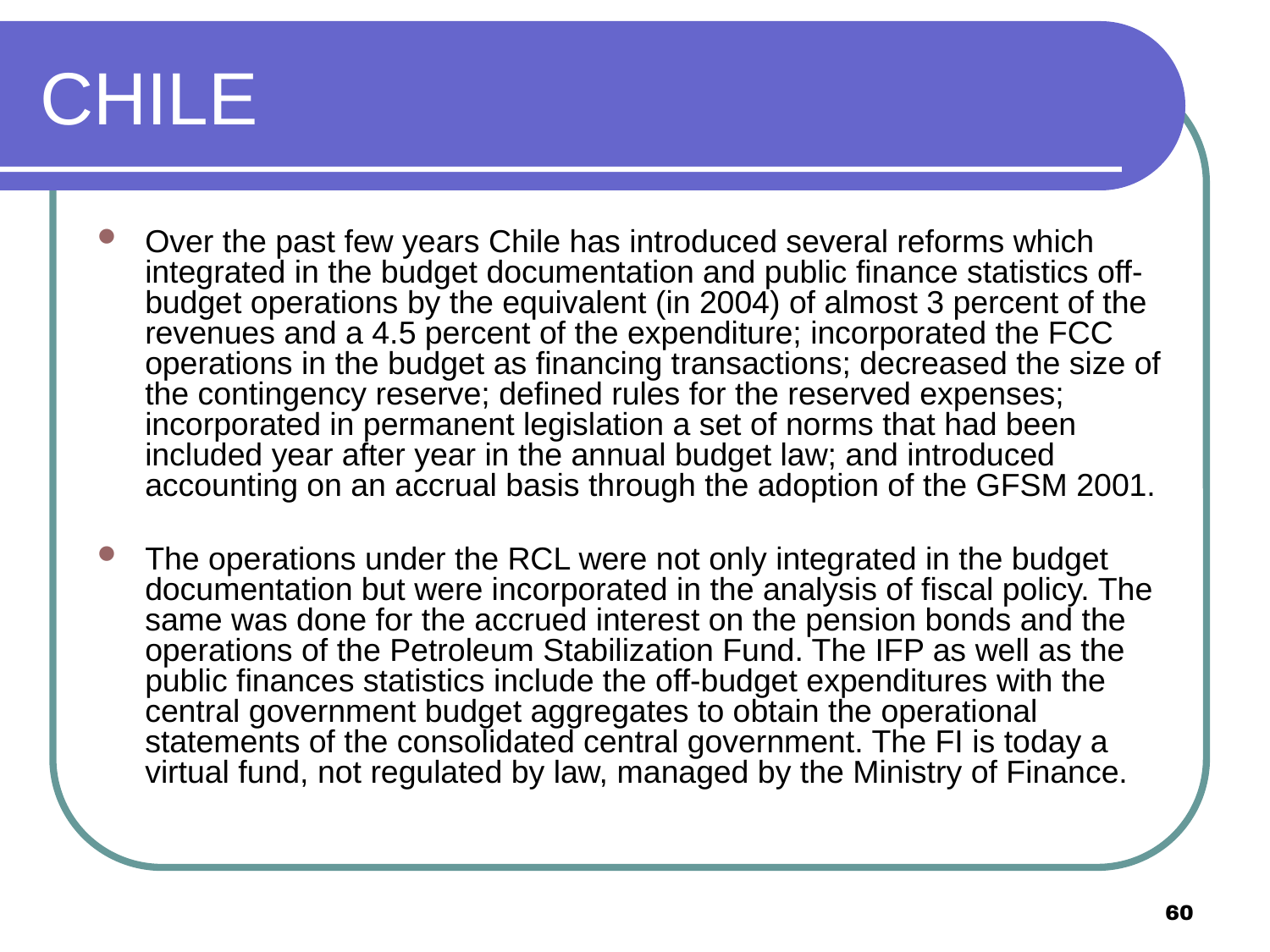

# CHILE
Over the past few years Chile has introduced several reforms which integrated in the budget documentation and public finance statistics off-budget operations by the equivalent (in 2004) of almost 3 percent of the revenues and a 4.5 percent of the expenditure; incorporated the FCC operations in the budget as financing transactions; decreased the size of the contingency reserve; defined rules for the reserved expenses; incorporated in permanent legislation a set of norms that had been included year after year in the annual budget law; and introduced accounting on an accrual basis through the adoption of the GFSM 2001.

The operations under the RCL were not only integrated in the budget documentation but were incorporated in the analysis of fiscal policy. The same was done for the accrued interest on the pension bonds and the operations of the Petroleum Stabilization Fund. The IFP as well as the public finances statistics include the off-budget expenditures with the central government budget aggregates to obtain the operational statements of the consolidated central government. The FI is today a virtual fund, not regulated by law, managed by the Ministry of Finance.
60